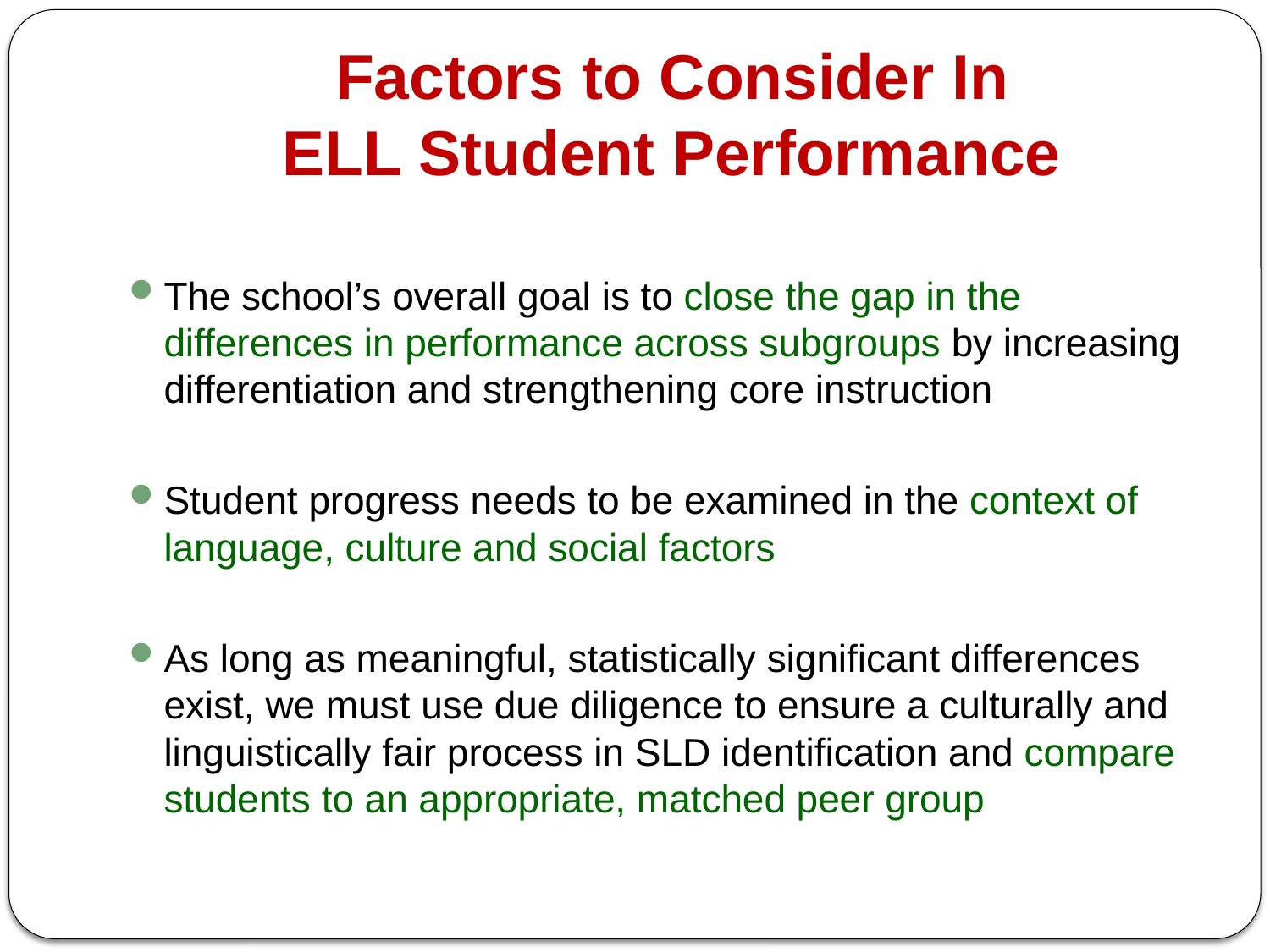

# Factors to Consider In ELL Student Performance
The school’s overall goal is to close the gap in the differences in performance across subgroups by increasing differentiation and strengthening core instruction

Student progress needs to be examined in the context of language, culture and social factors

As long as meaningful, statistically significant differences exist, we must use due diligence to ensure a culturally and linguistically fair process in SLD identification and compare students to an appropriate, matched peer group